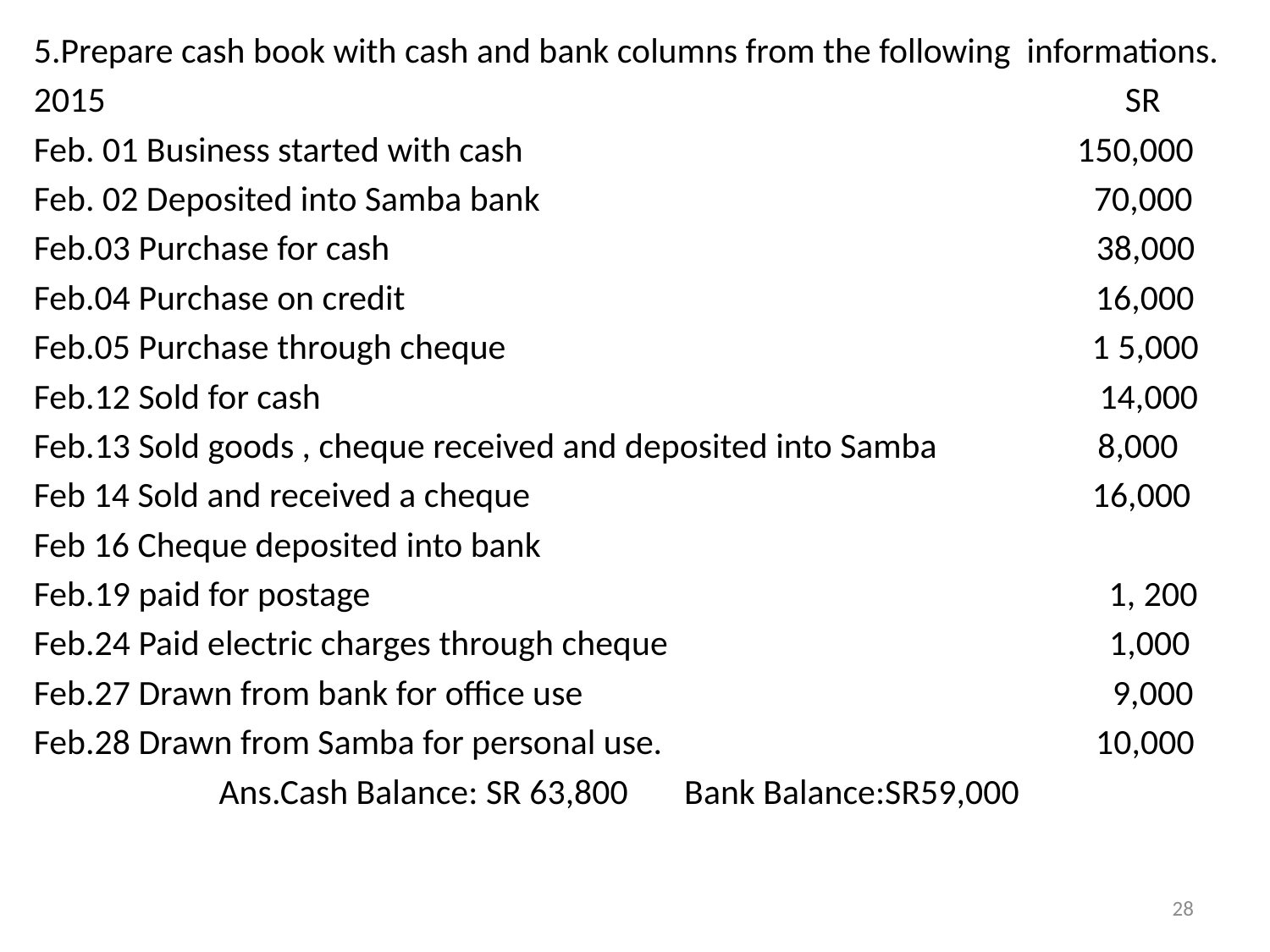

5.Prepare cash book with cash and bank columns from the following  informations.
2015                                                                                                                               SR
Feb. 01 Business started with cash                                                                     150,000
Feb. 02 Deposited into Samba bank                                                                     70,000
Feb.03 Purchase for cash                                                                                        38,000
Feb.04 Purchase on credit                                                                                      16,000
Feb.05 Purchase through cheque                                                                         1 5,000
Feb.12 Sold for cash                                                                                                 14,000
Feb.13 Sold goods , cheque received and deposited into Samba                    8,000
Feb 14 Sold and received a cheque                                                                      16,000
Feb 16 Cheque deposited into bank
Feb.19 paid for postage                                                                                            1, 200
Feb.24 Paid electric charges through cheque                                                       1,000
Feb.27 Drawn from bank for office use                                                                  9,000
Feb.28 Drawn from Samba for personal use.                                                      10,000
                       Ans.Cash Balance: SR 63,800       Bank Balance:SR59,000

28